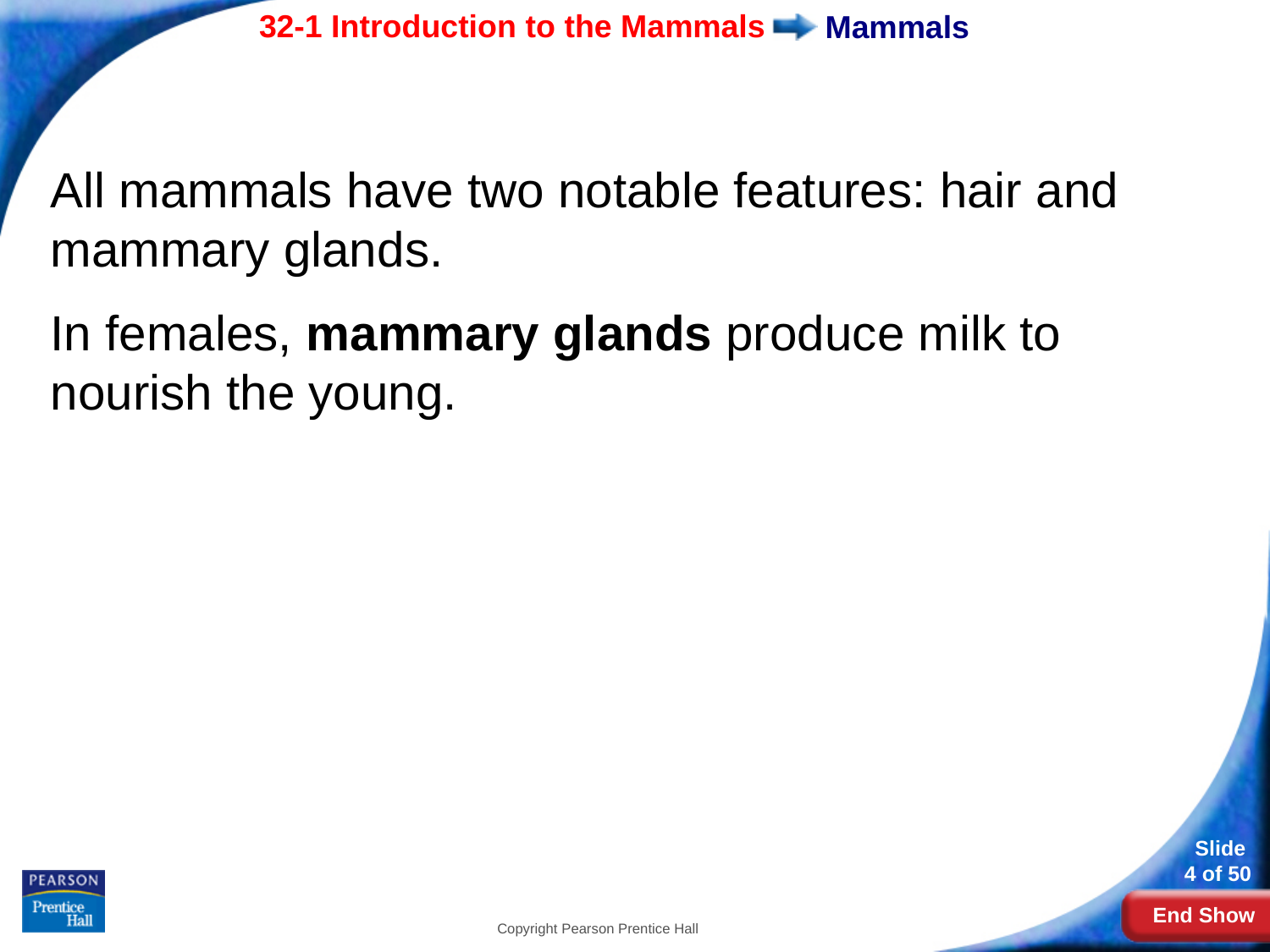

# Mammals
All mammals have two notable features: hair and mammary glands.
In females, mammary glands produce milk to nourish the young.
Copyright Pearson Prentice Hall